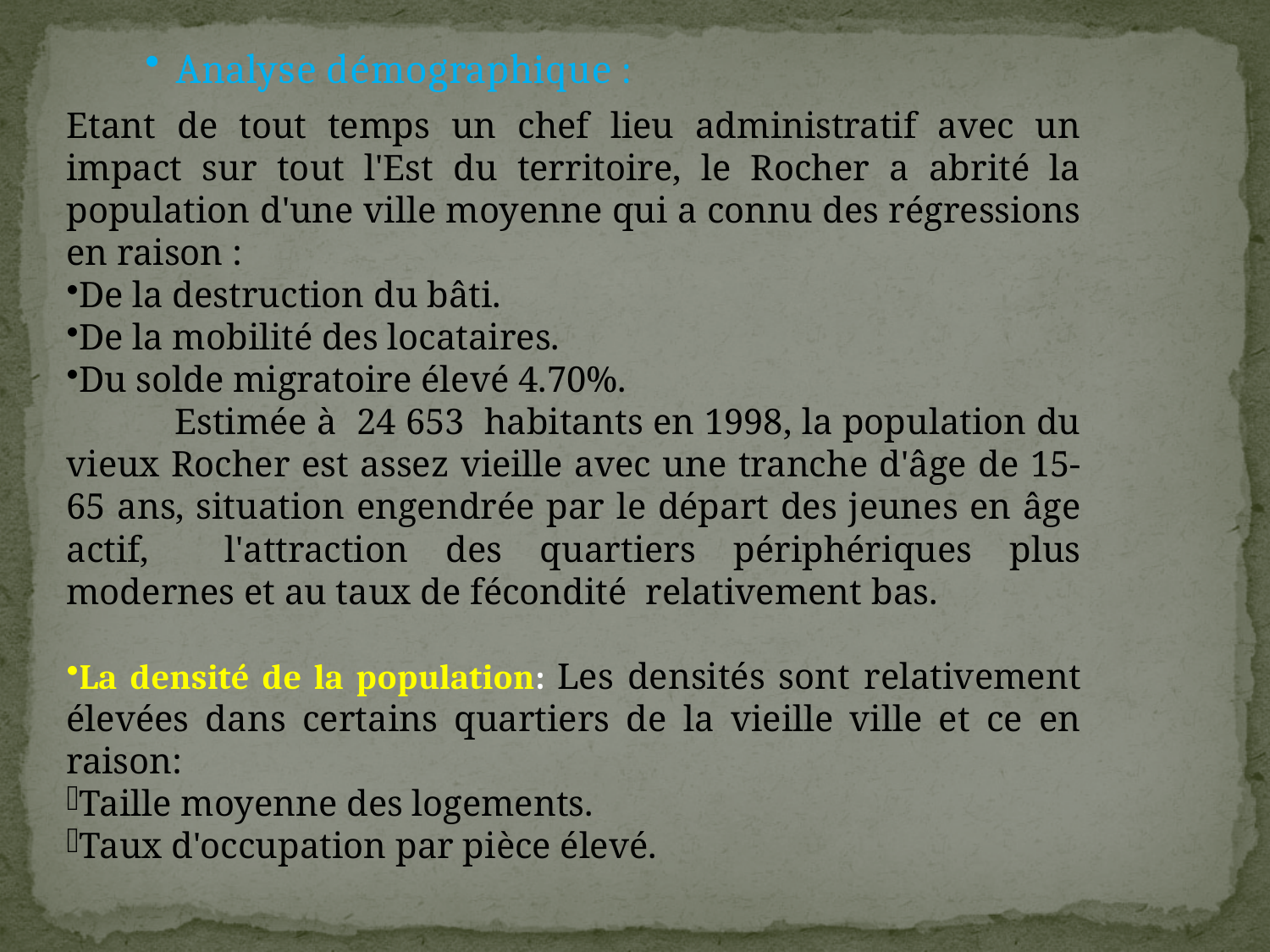

Analyse démographique :
Etant de tout temps un chef lieu administratif avec un impact sur tout l'Est du territoire, le Rocher a abrité la population d'une ville moyenne qui a connu des régressions en raison :
De la destruction du bâti.
De la mobilité des locataires.
Du solde migratoire élevé 4.70%.
           Estimée à  24 653  habitants en 1998, la population du vieux Rocher est assez vieille avec une tranche d'âge de 15-65 ans, situation engendrée par le départ des jeunes en âge actif,  l'attraction des quartiers périphériques plus modernes et au taux de fécondité  relativement bas.

La densité de la population: Les densités sont relativement élevées dans certains quartiers de la vieille ville et ce en raison:
Taille moyenne des logements.
Taux d'occupation par pièce élevé.